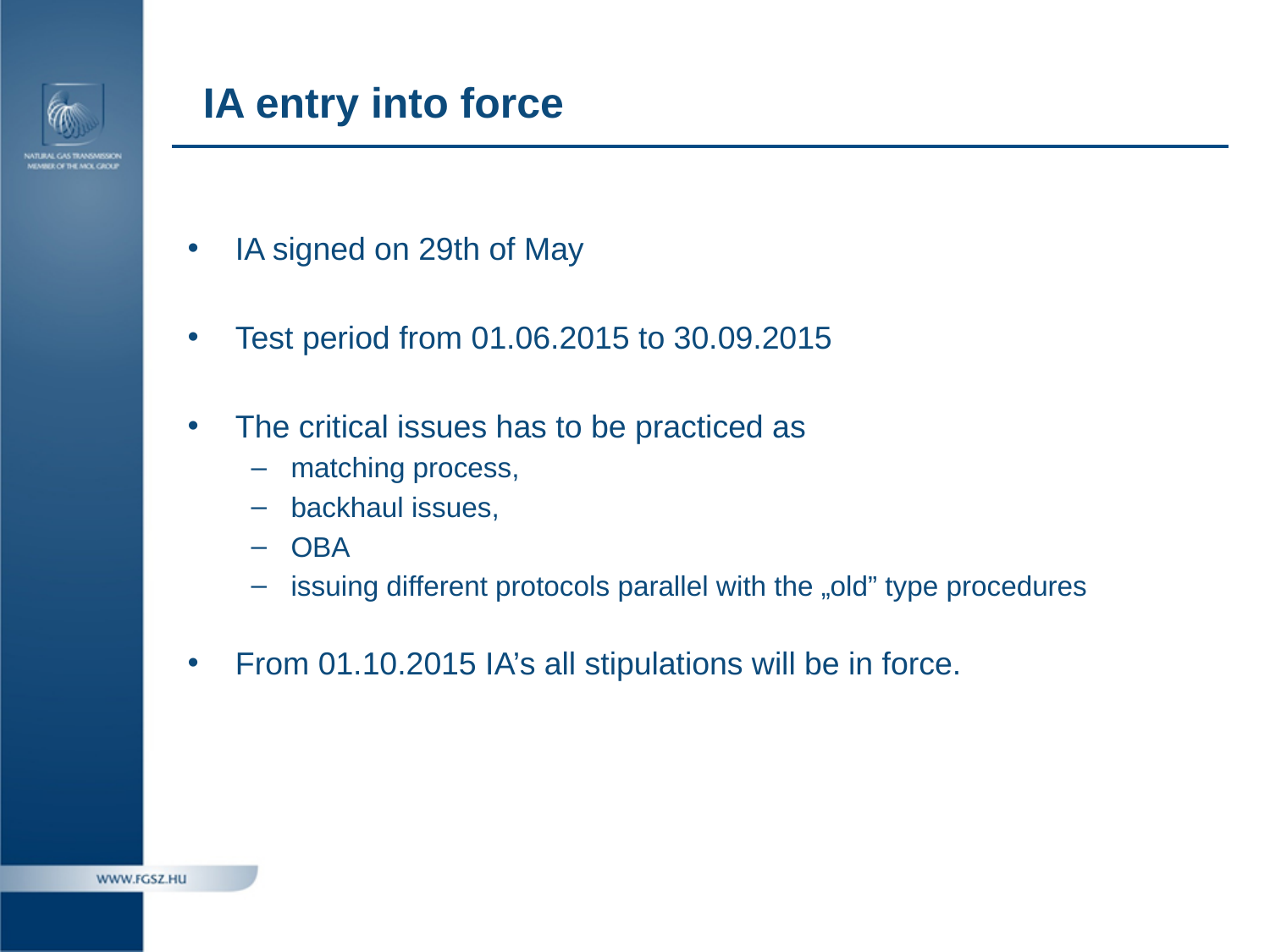

IA entry into force
IA signed on 29th of May

Test period from 01.06.2015 to 30.09.2015

The critical issues has to be practiced as
matching process,
backhaul issues,
OBA
issuing different protocols parallel with the „old” type procedures

From 01.10.2015 IA’s all stipulations will be in force.